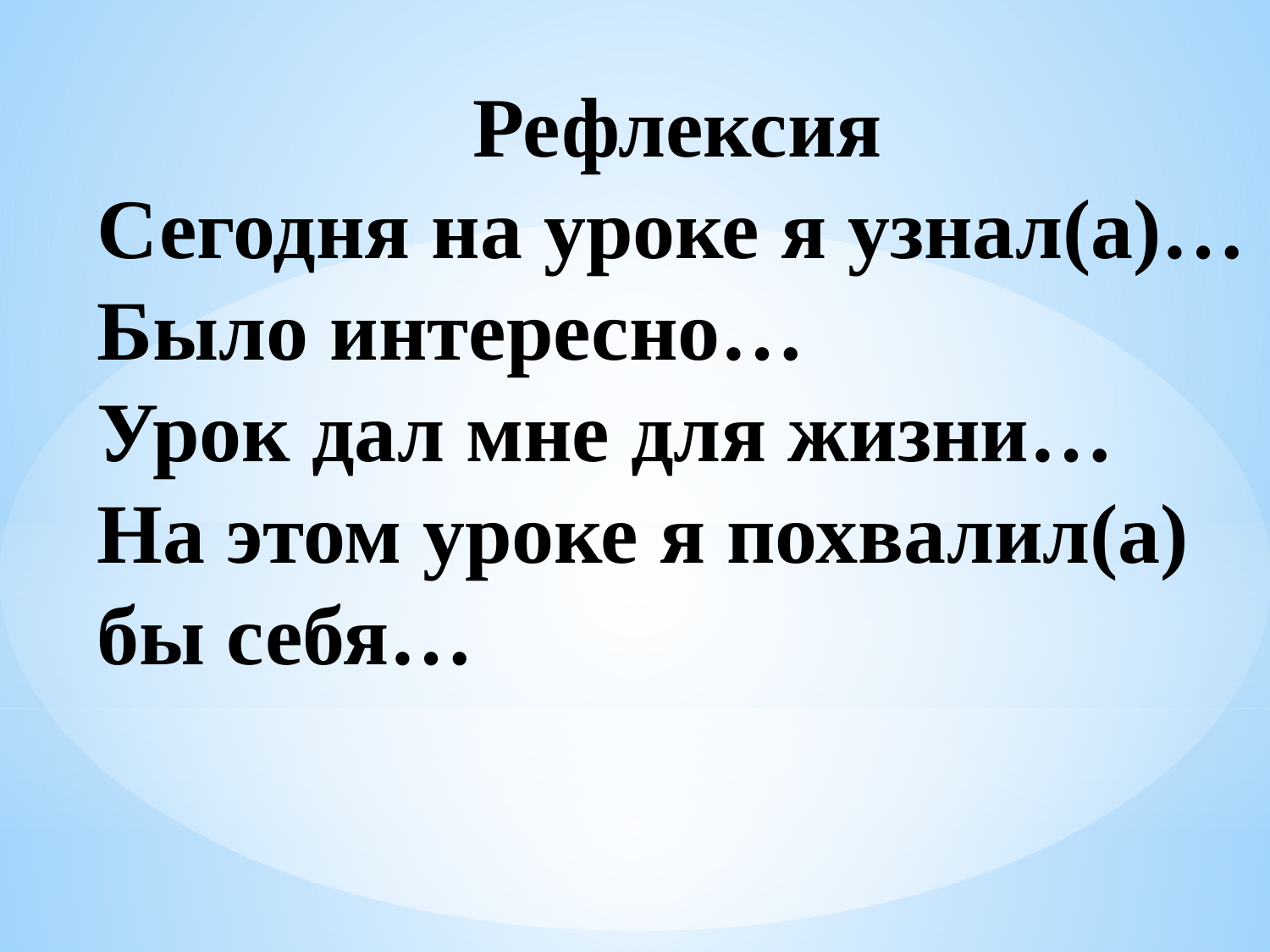

Рефлексия
Сегодня на уроке я узнал(а)…
Было интересно…
Урок дал мне для жизни…
На этом уроке я похвалил(а) бы себя…